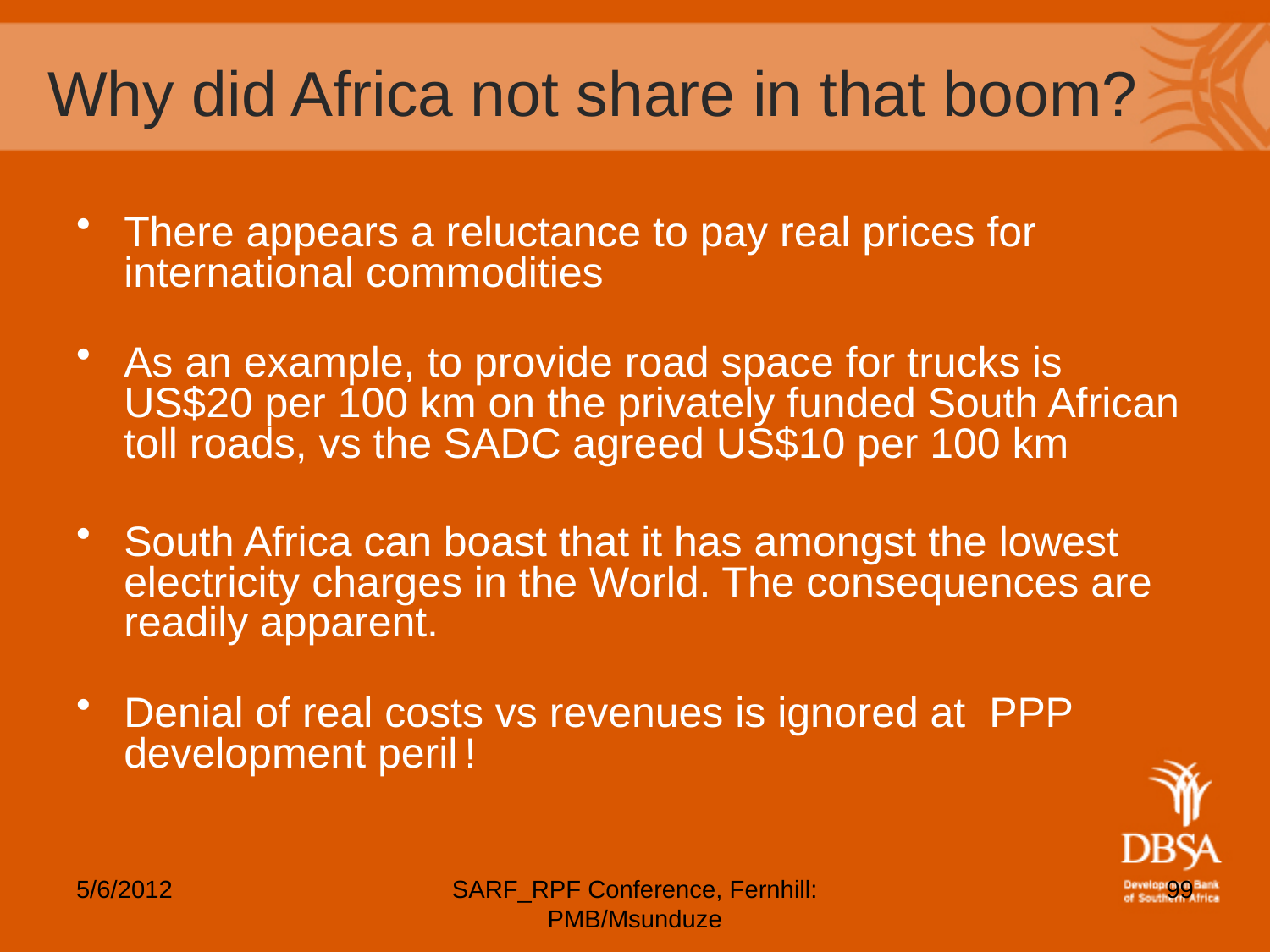

# Why did Africa not share in that boom?
There appears a reluctance to pay real prices for international commodities

As an example, to provide road space for trucks is US$20 per 100 km on the privately funded South African toll roads, vs the SADC agreed US$10 per 100 km

South Africa can boast that it has amongst the lowest electricity charges in the World. The consequences are readily apparent.

Denial of real costs vs revenues is ignored at  PPP development peril !

5/6/2012
SARF_RPF Conference, Fernhill: PMB/Msunduze
99